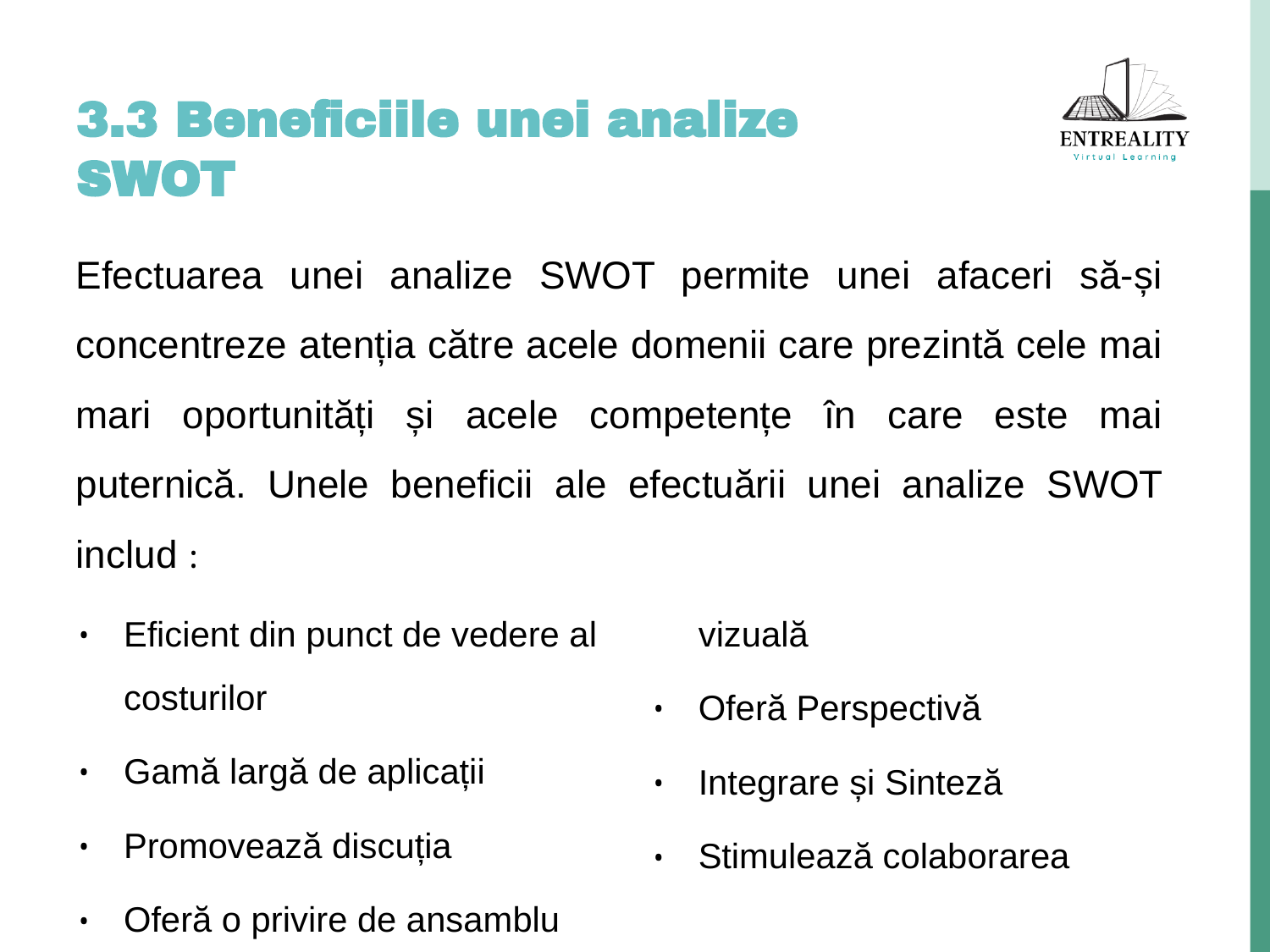

# 3.3 Beneficiile unei analize SWOT
Efectuarea unei analize SWOT permite unei afaceri să-și concentreze atenția către acele domenii care prezintă cele mai mari oportunități și acele competențe în care este mai puternică. Unele beneficii ale efectuării unei analize SWOT includ :
Eficient din punct de vedere al costurilor
Gamă largă de aplicații
Promovează discuția
Oferă o privire de ansamblu vizuală
Oferă Perspectivă
Integrare și Sinteză
Stimulează colaborarea